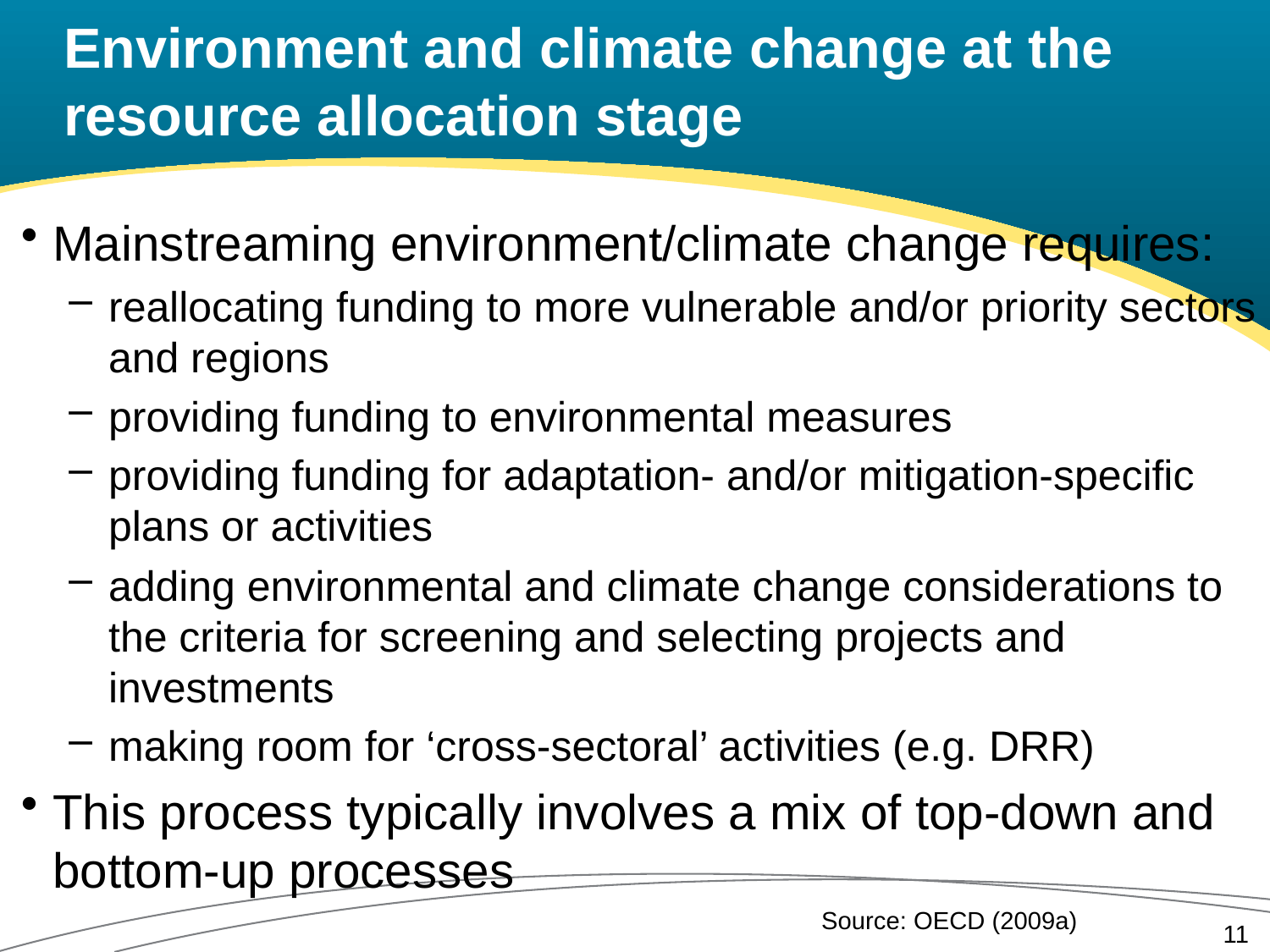

# Environment and climate change at the resource allocation stage
Mainstreaming environment/climate change requires:
reallocating funding to more vulnerable and/or priority sectors and regions
providing funding to environmental measures
providing funding for adaptation- and/or mitigation-specific plans or activities
adding environmental and climate change considerations to the criteria for screening and selecting projects and investments
making room for ‘cross-sectoral’ activities (e.g. DRR)
This process typically involves a mix of top-down and bottom-up processes

Source: OECD (2009a)
11